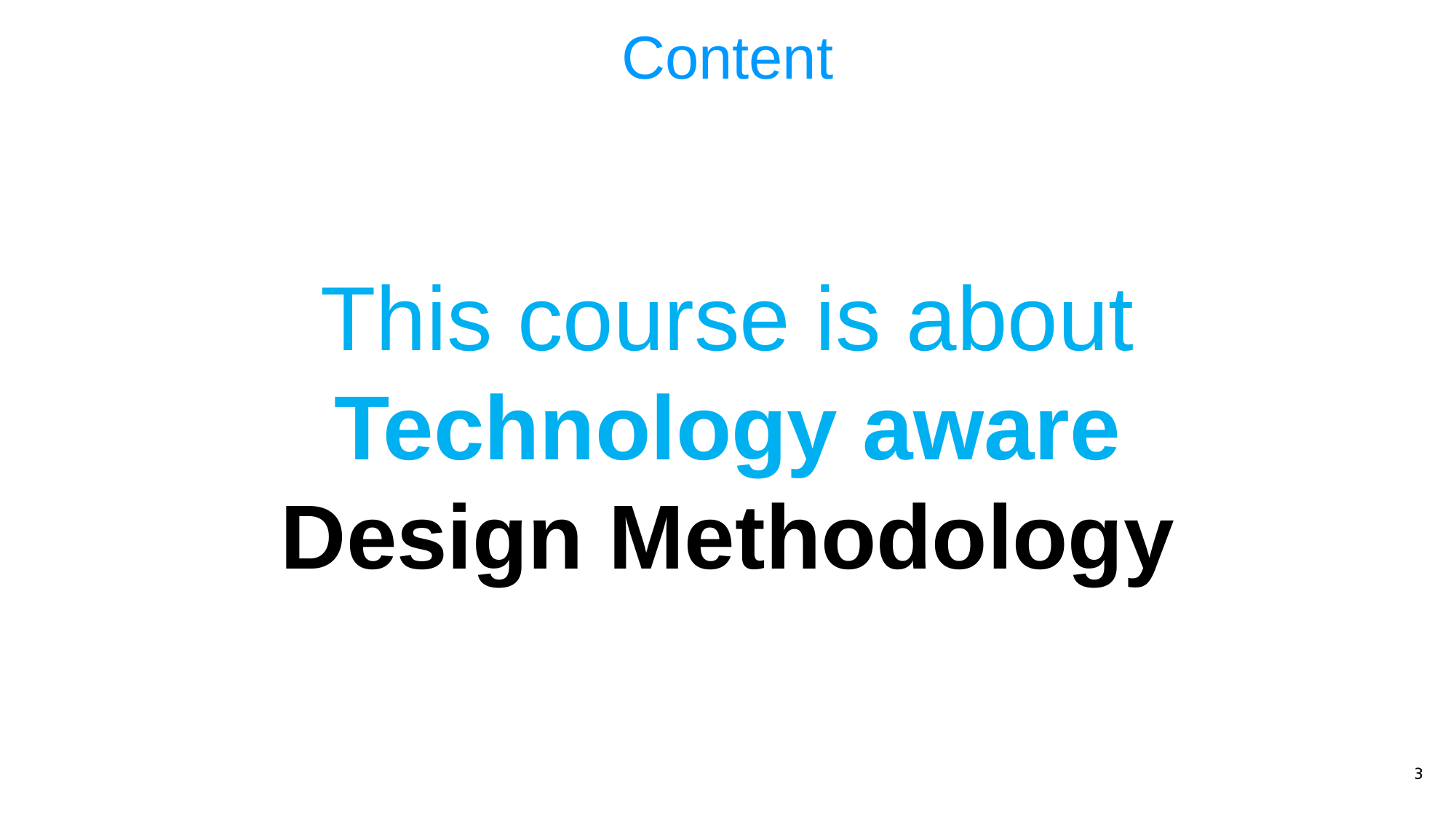

# Content
This course is about
Technology aware
Design Methodology
3